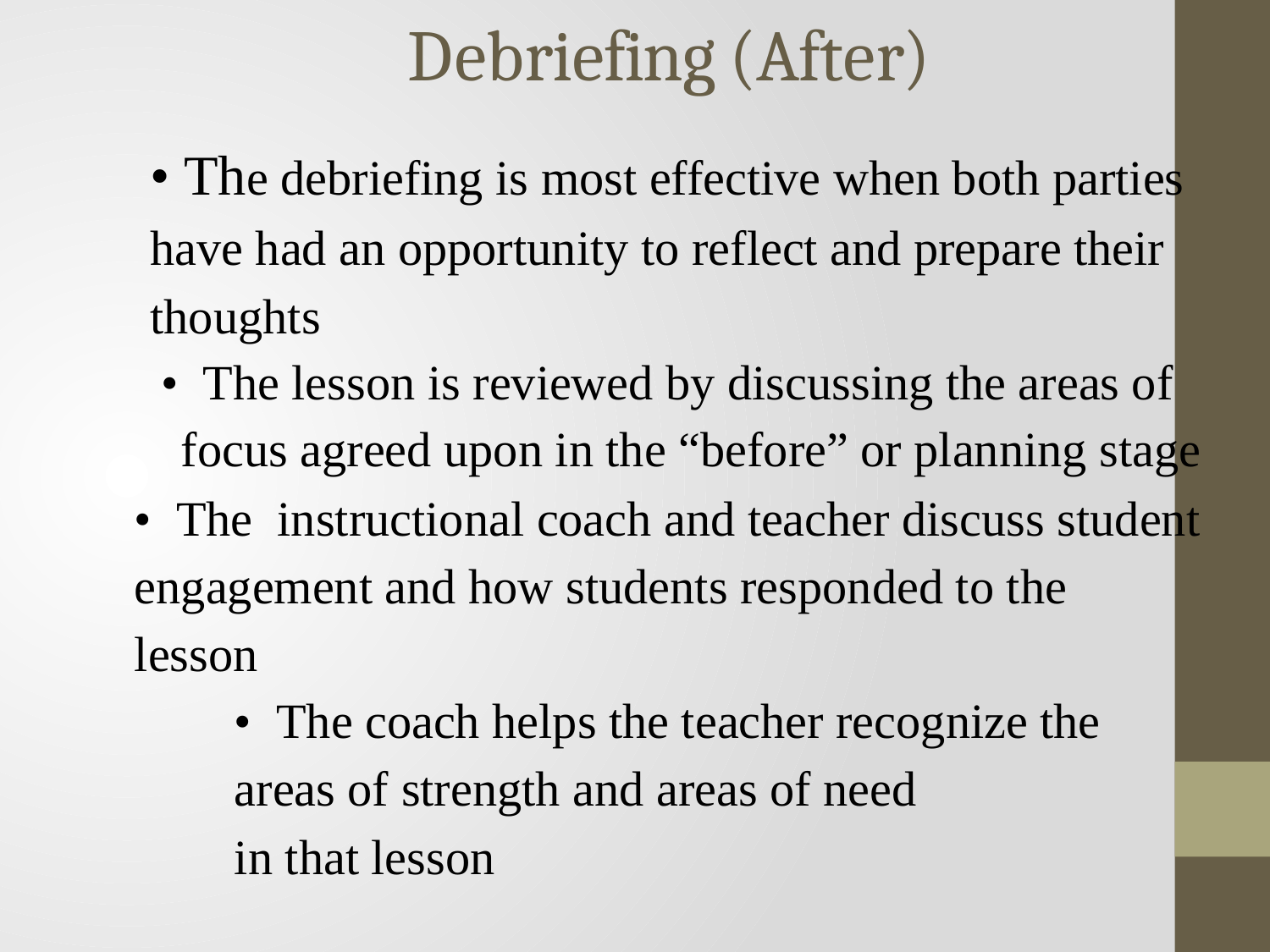

Debriefing (After)

• The debriefing is most effective when both parties
have had an opportunity to reflect and prepare their
thoughts

•  The lesson is reviewed by discussing the areas of

focus agreed upon in the “before” or planning stage

•  The  instructional coach and teacher discuss student
engagement and how students responded to the
lesson

•  The coach helps the teacher recognize the
areas of strength and areas of need
in that lesson